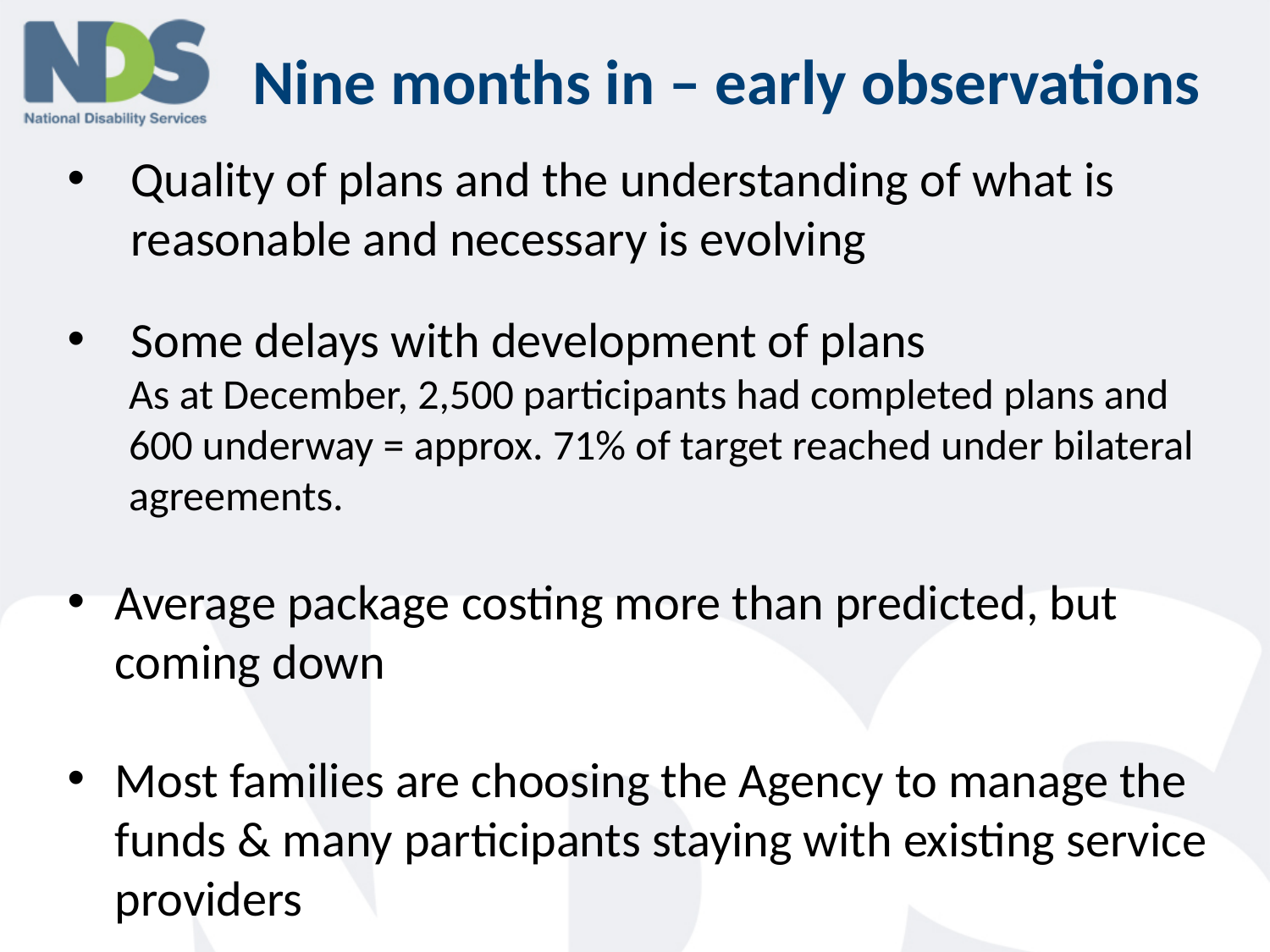

Nine months in – early observations
#
Quality of plans and the understanding of what is reasonable and necessary is evolving

Some delays with development of plans
As at December, 2,500 participants had completed plans and 600 underway = approx. 71% of target reached under bilateral agreements.

Average package costing more than predicted, but coming down

Most families are choosing the Agency to manage the funds & many participants staying with existing service providers